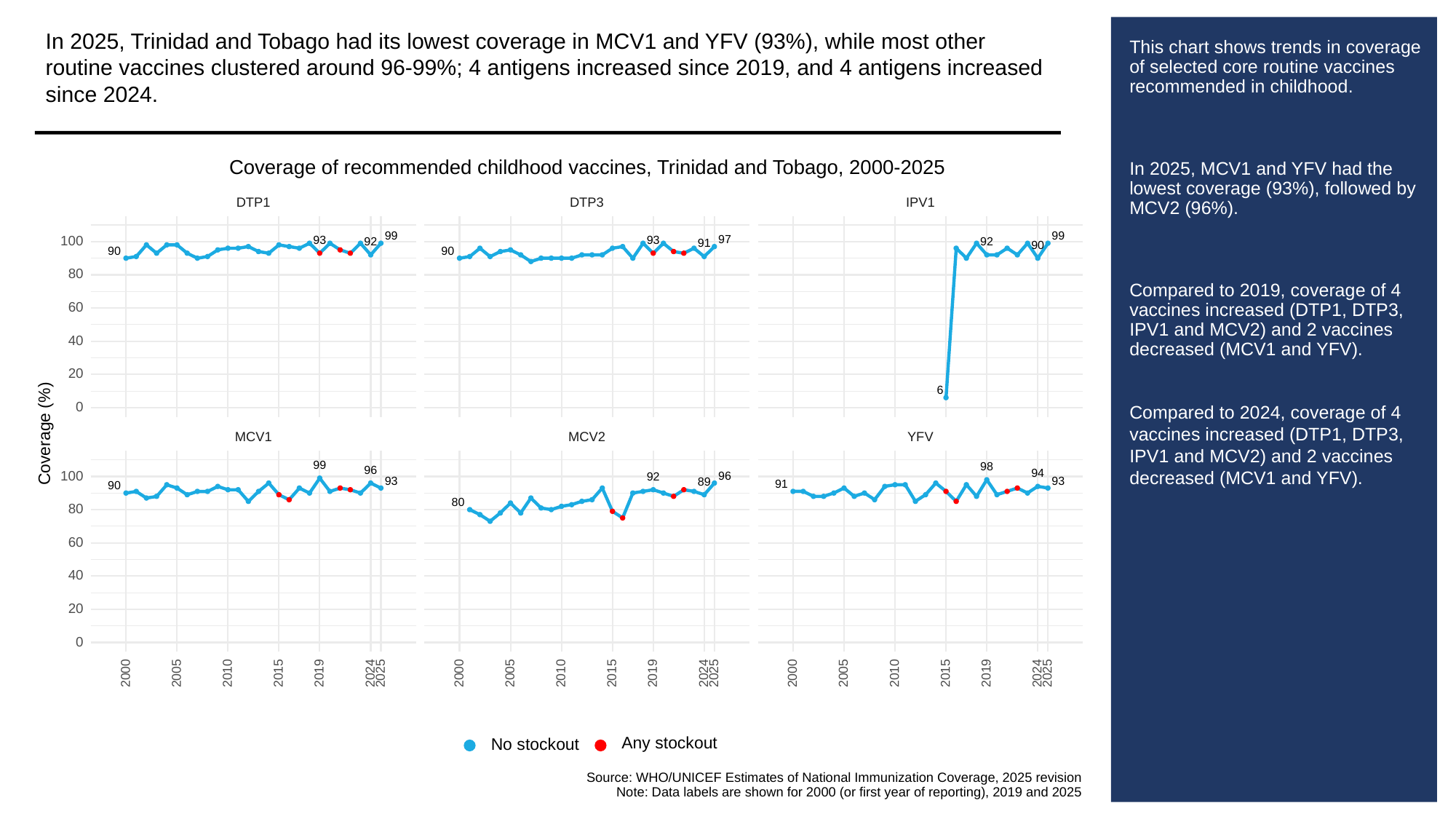

In 2025, Trinidad and Tobago had its lowest coverage in MCV1 and YFV (93%), while most other routine vaccines clustered around 96-99%; 4 antigens increased since 2019, and 4 antigens increased since 2024.
# This chart shows trends in coverage of selected core routine vaccines recommended in childhood.

In 2025, MCV1 and YFV had the lowest coverage (93%), followed by MCV2 (96%).

Compared to 2019, coverage of 4 vaccines increased (DTP1, DTP3, IPV1 and MCV2) and 2 vaccines decreased (MCV1 and YFV).

Compared to 2024, coverage of 4 vaccines increased (DTP1, DTP3, IPV1 and MCV2) and 2 vaccines decreased (MCV1 and YFV).

Coverage of recommended childhood vaccines, Trinidad and Tobago, 2000-2025
DTP3
DTP1
IPV1

99
99
97
93
93
100
92
92
91

90

90
90

80

60

40

20

6

0

Coverage (%)
MCV1
MCV2
YFV

99
98
96
94
100
96
92

93
93

89

91

90

80

80

60

40

20

0

2000
2005
2010
2015
2019
2024
2025
2000
2005
2010
2015
2019
2024
2025
2000
2005
2010
2015
2019
2024
2025
Any stockout
No stockout

Source: WHO/UNICEF Estimates of National Immunization Coverage, 2025 revision
Note: Data labels are shown for 2000 (or first year of reporting), 2019 and 2025